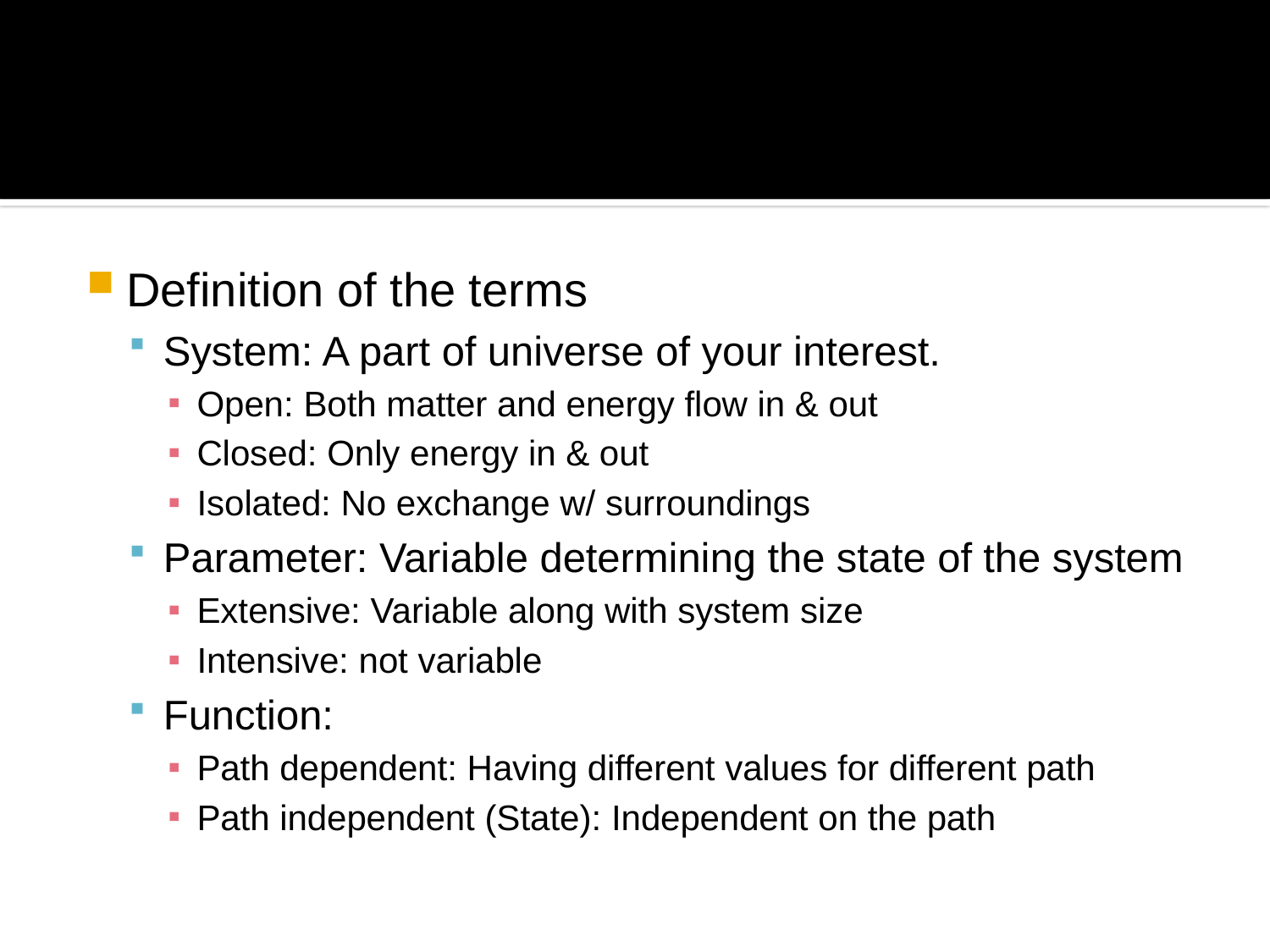

Definition of the terms
System: A part of universe of your interest.
Open: Both matter and energy flow in & out
Closed: Only energy in & out
Isolated: No exchange w/ surroundings
Parameter: Variable determining the state of the system
Extensive: Variable along with system size
Intensive: not variable
Function:
Path dependent: Having different values for different path
Path independent (State): Independent on the path